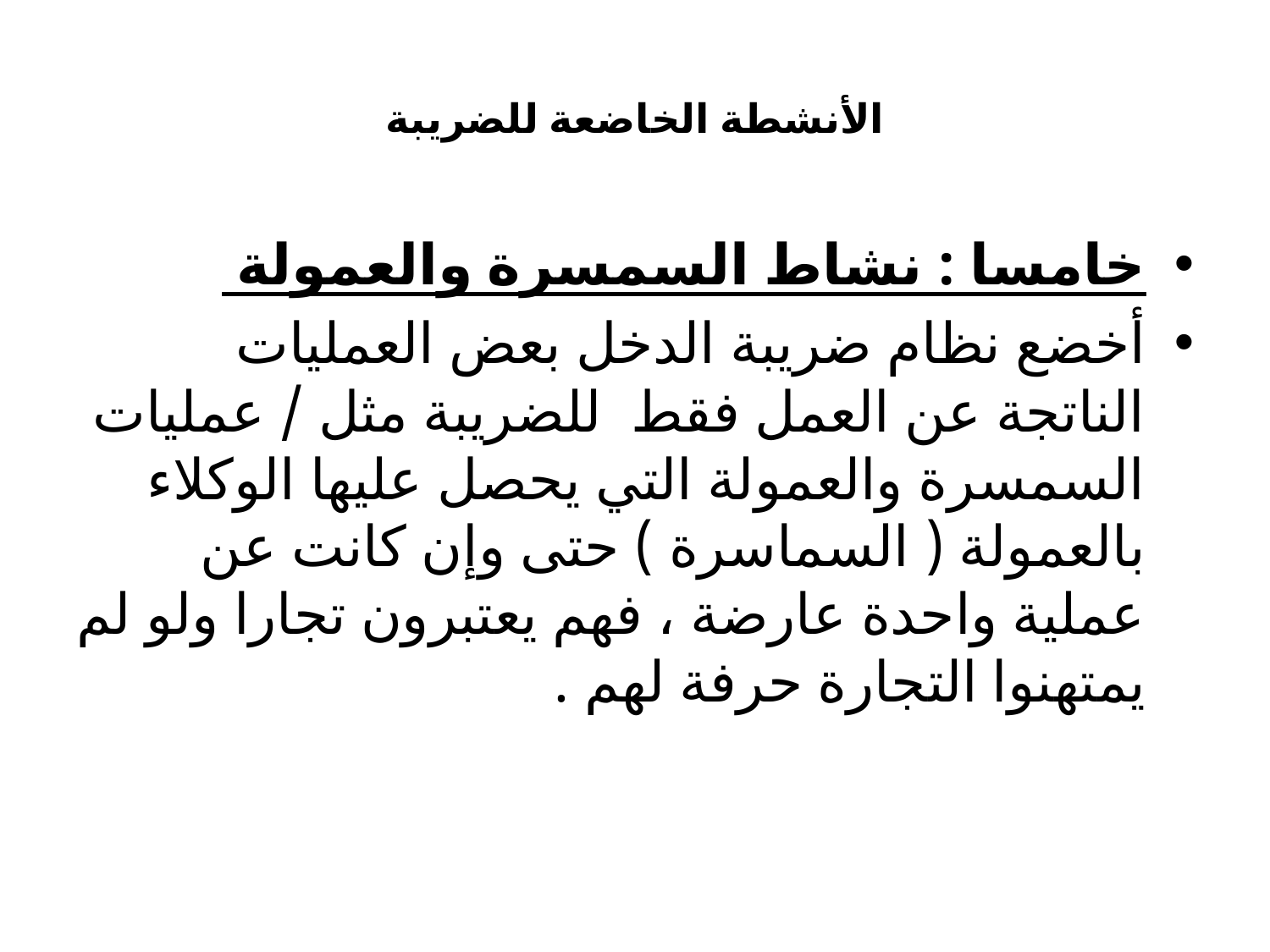

# الأنشطة الخاضعة للضريبة
خامسا : نشاط السمسرة والعمولة
أخضع نظام ضريبة الدخل بعض العمليات الناتجة عن العمل فقط  للضريبة مثل / عمليات السمسرة والعمولة التي يحصل عليها الوكلاء بالعمولة ( السماسرة ) حتى وإن كانت عن عملية واحدة عارضة ، فهم يعتبرون تجارا ولو لم يمتهنوا التجارة حرفة لهم .